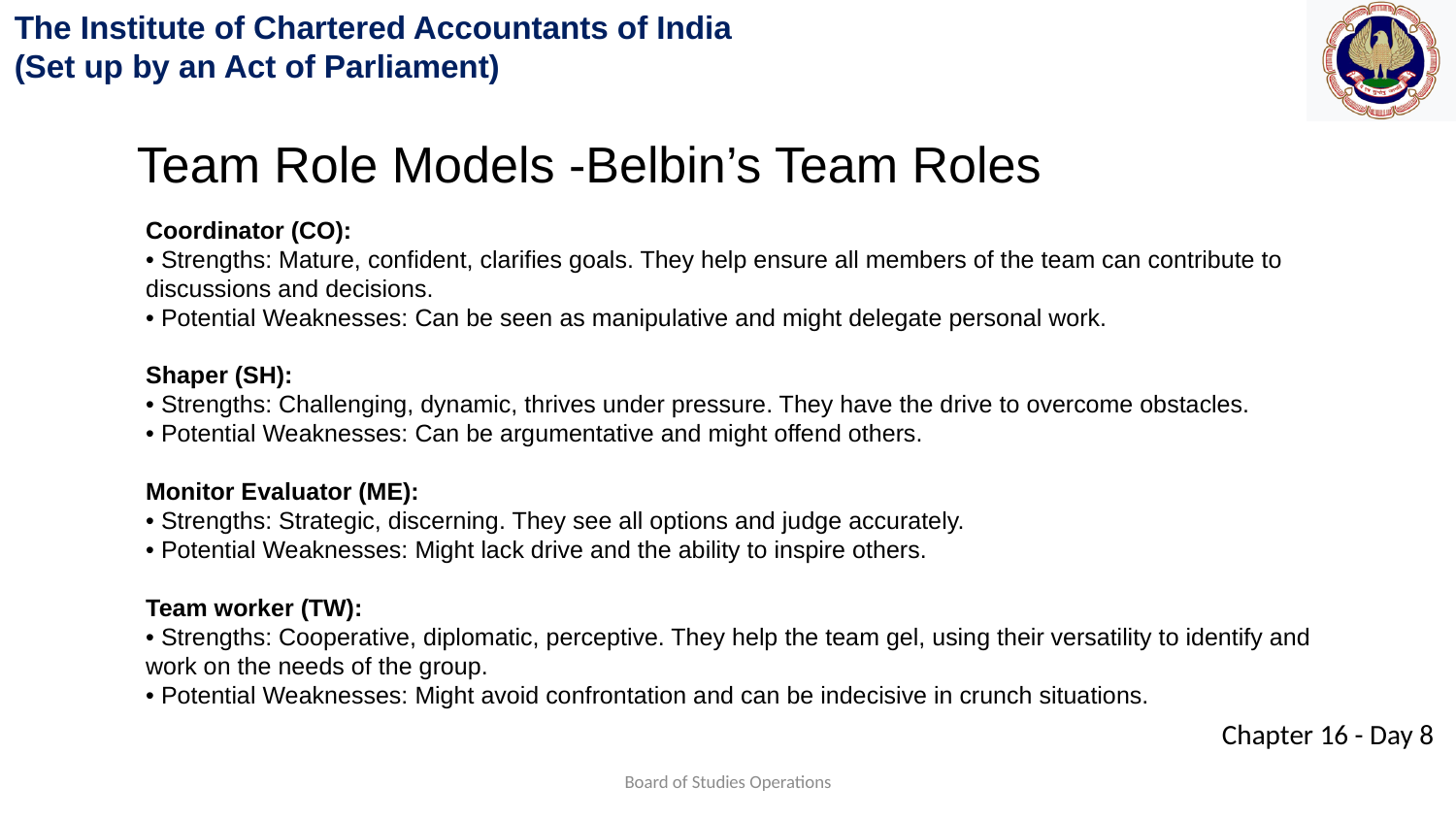

Team Role Models -Belbin’s Team Roles
Coordinator (CO):
• Strengths: Mature, confident, clarifies goals. They help ensure all members of the team can contribute to discussions and decisions.
• Potential Weaknesses: Can be seen as manipulative and might delegate personal work.

Shaper (SH):
• Strengths: Challenging, dynamic, thrives under pressure. They have the drive to overcome obstacles.
• Potential Weaknesses: Can be argumentative and might offend others.

Monitor Evaluator (ME):
• Strengths: Strategic, discerning. They see all options and judge accurately.
• Potential Weaknesses: Might lack drive and the ability to inspire others.

Team worker (TW):
• Strengths: Cooperative, diplomatic, perceptive. They help the team gel, using their versatility to identify and work on the needs of the group.
• Potential Weaknesses: Might avoid confrontation and can be indecisive in crunch situations.

Board of Studies Operations